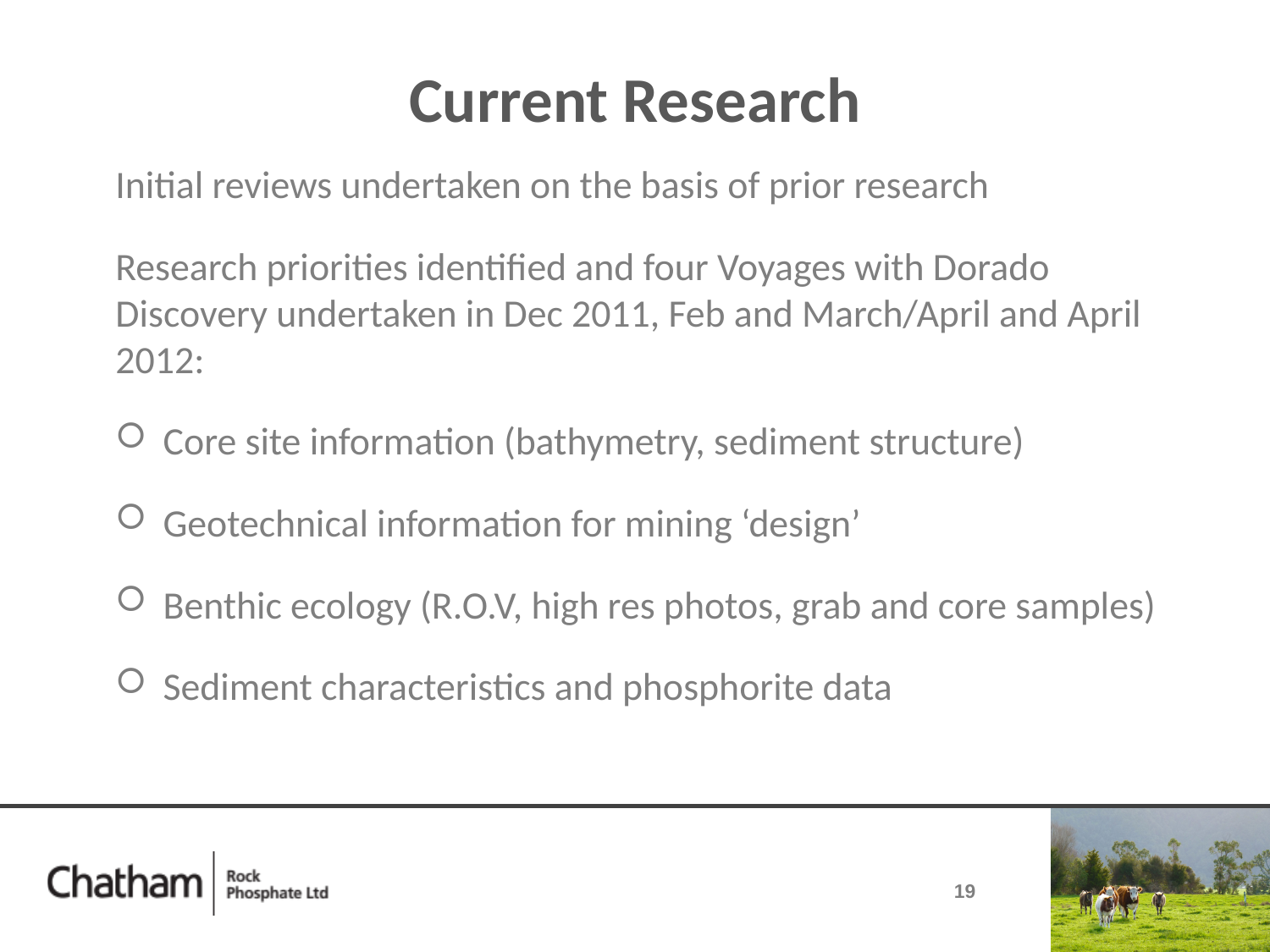

# Current Research
Initial reviews undertaken on the basis of prior research
Research priorities identified and four Voyages with Dorado Discovery undertaken in Dec 2011, Feb and March/April and April 2012:
Core site information (bathymetry, sediment structure)
Geotechnical information for mining ‘design’
Benthic ecology (R.O.V, high res photos, grab and core samples)
Sediment characteristics and phosphorite data

19